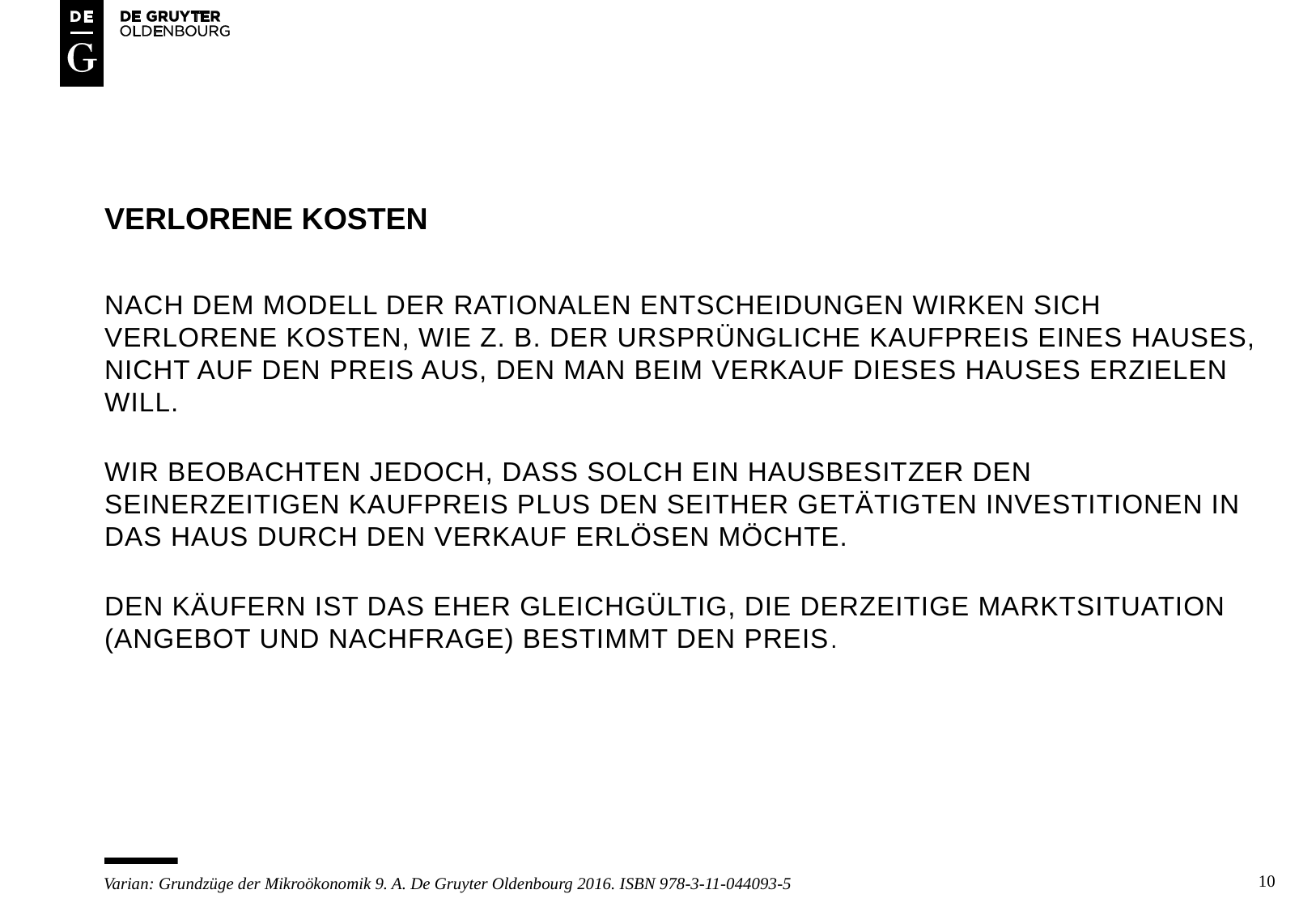

# Verlorene kosten
Nach dem modell der rationalen entscheidungen wirken sich verlorene kosten, wie z. b. der ursprüngliche kaufpreis eines hauses, nicht auf den preis aus, den man beim verkauf dieses hauses erzielen will.
Wir beobachten jedoch, dass solch ein hausbesitzer den seinerzeitigen kaufpreis plus den seither getätigten investitionen in das haus durch den verkauf erlösen möchte.
Den käufern ist das eher gleichgültig, die derzeitige marktsituation (angebot und nachfrage) bestimmt den preis.
10
Varian: Grundzüge der Mikroökonomik 9. A. De Gruyter Oldenbourg 2016. ISBN 978-3-11-044093-5